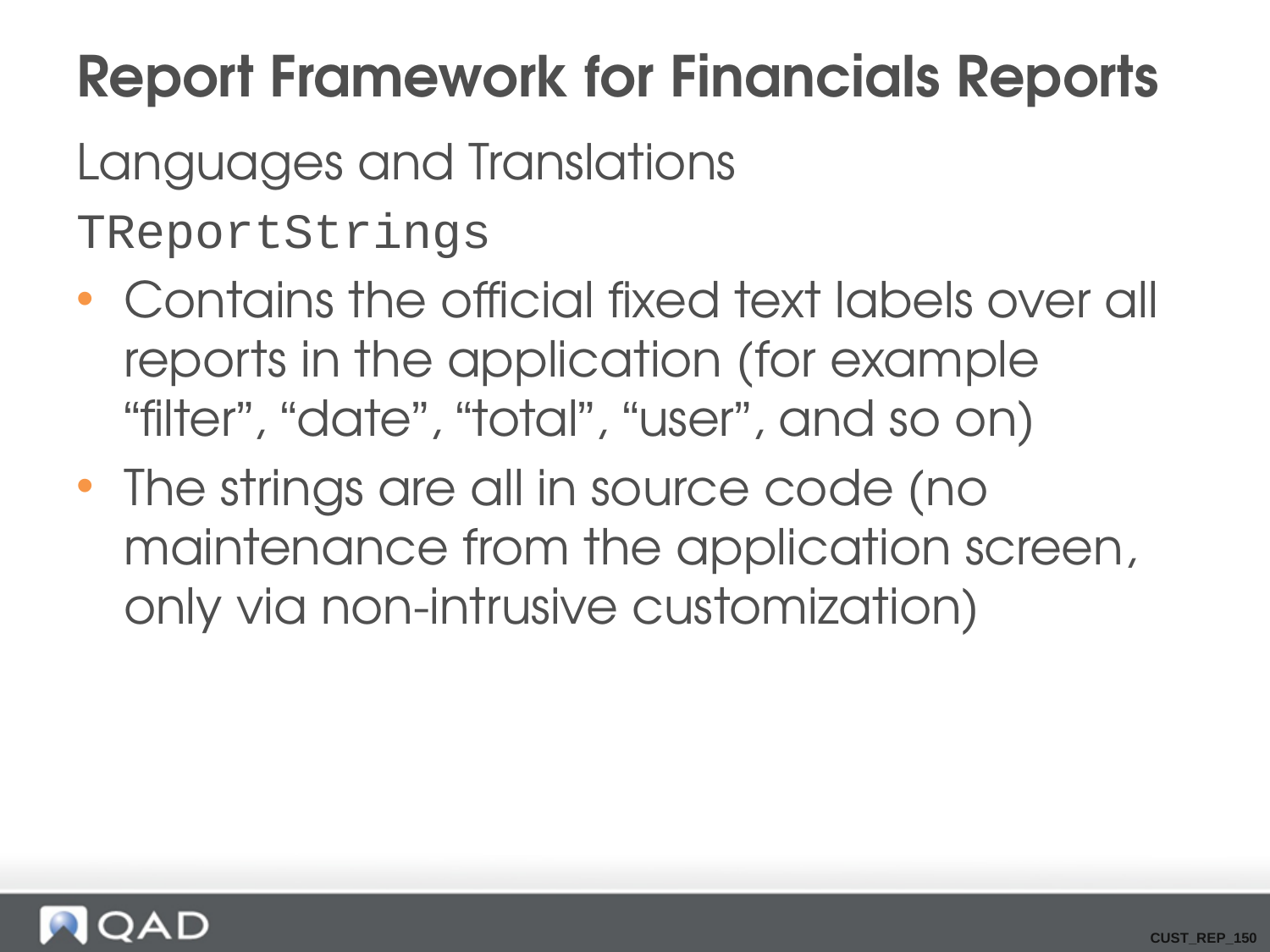

# Report Framework for Financials Reports
Languages and Translations
TReportStrings
Contains the official fixed text labels over all reports in the application (for example “filter”, “date”, “total”, “user”, and so on)
The strings are all in source code (no maintenance from the application screen, only via non-intrusive customization)
CUST_REP_150